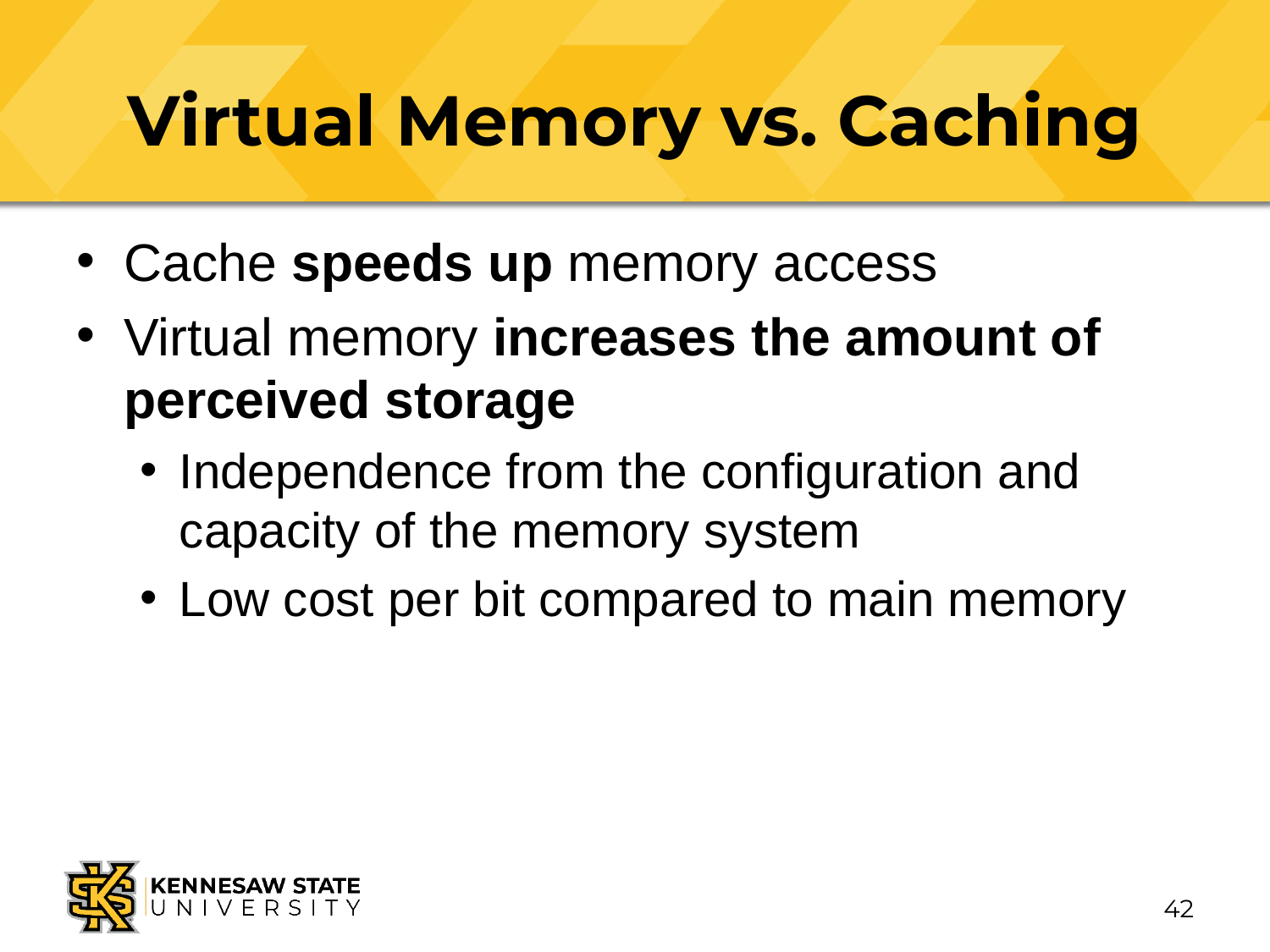

# Virtual Memory vs. Caching
Cache speeds up memory access
Virtual memory increases the amount of perceived storage
Independence from the configuration and capacity of the memory system
Low cost per bit compared to main memory
42